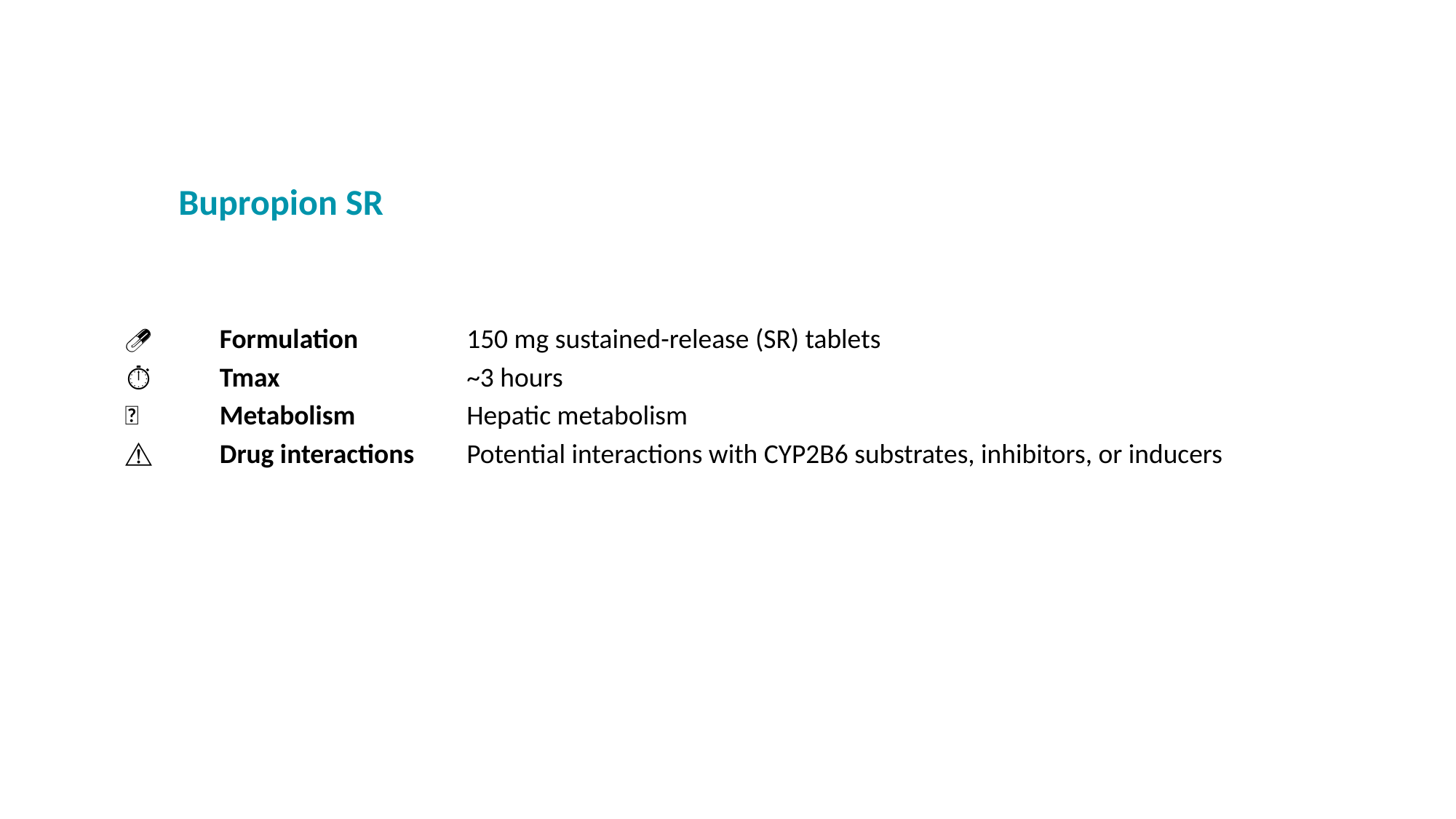

Bupropion SR
| 💊 | Formulation | 150 mg sustained-release (SR) tablets |
| --- | --- | --- |
| ⏱️ | Tmax | ~3 hours |
| 🧬 | Metabolism | Hepatic metabolism |
| ⚠️ | Drug interactions | Potential interactions with CYP2B6 substrates, inhibitors, or inducers |